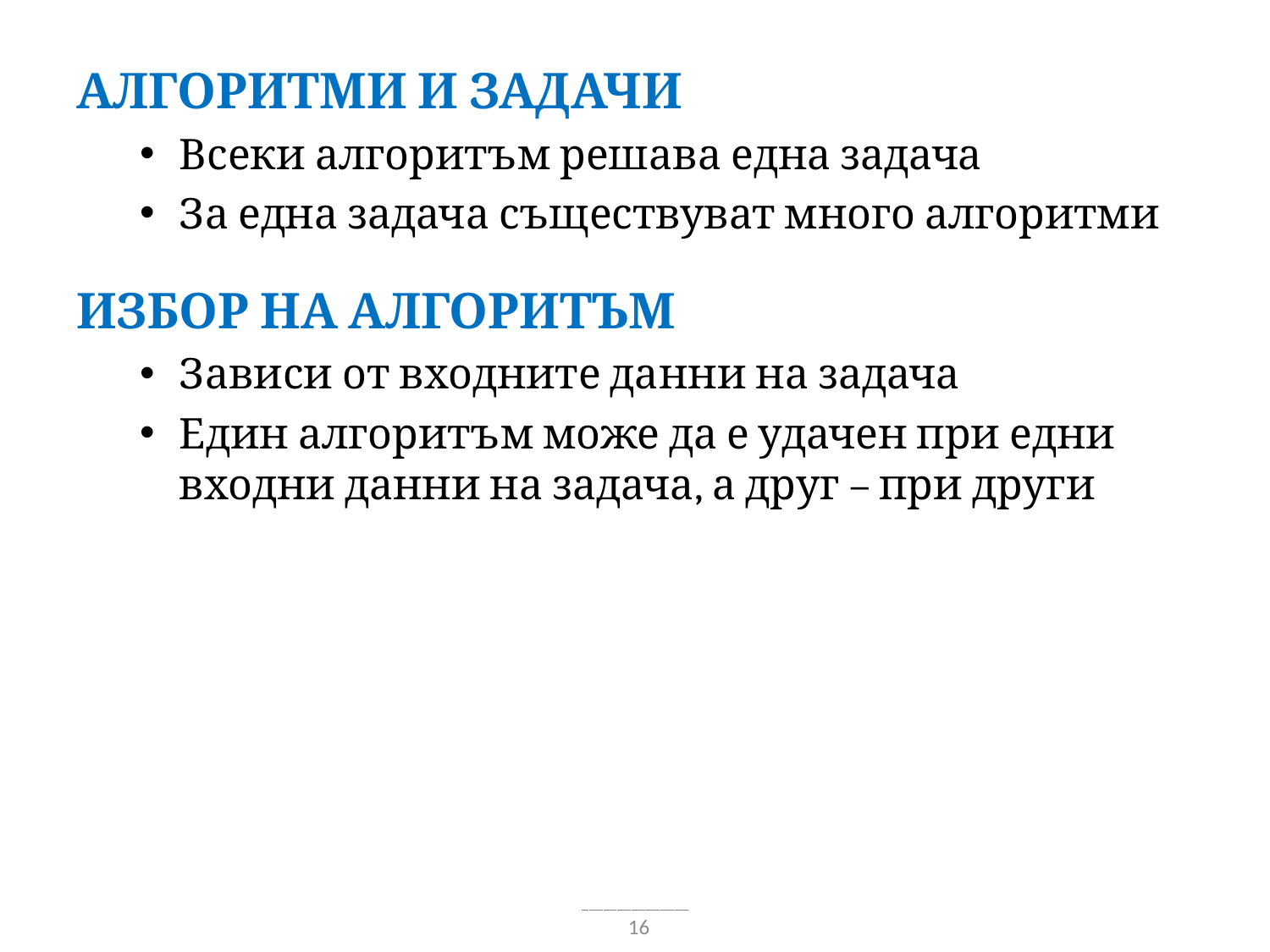

Алгоритми и задачи
Всеки алгоритъм решава една задача
За една задача съществуват много алгоритми
Избор на алгоритъм
Зависи от входните данни на задача
Един алгоритъм може да е удачен при едни входни данни на задача, а друг – при други
16